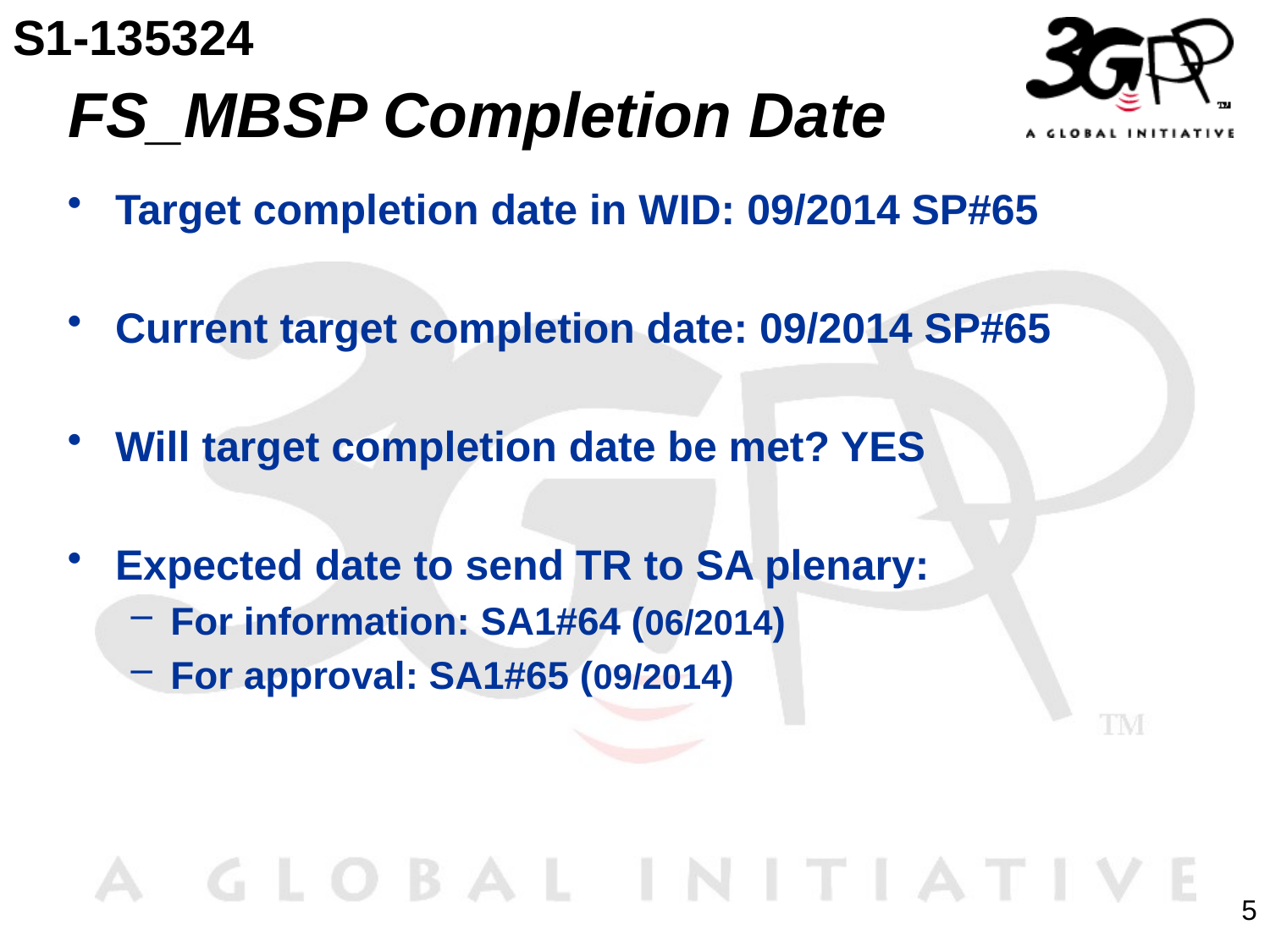

S1-135324
# FS_MBSP Completion Date
Target completion date in WID: 09/2014 SP#65

Current target completion date: 09/2014 SP#65

Will target completion date be met? YES

Expected date to send TR to SA plenary:
For information: SA1#64 (06/2014)
For approval: SA1#65 (09/2014)
5